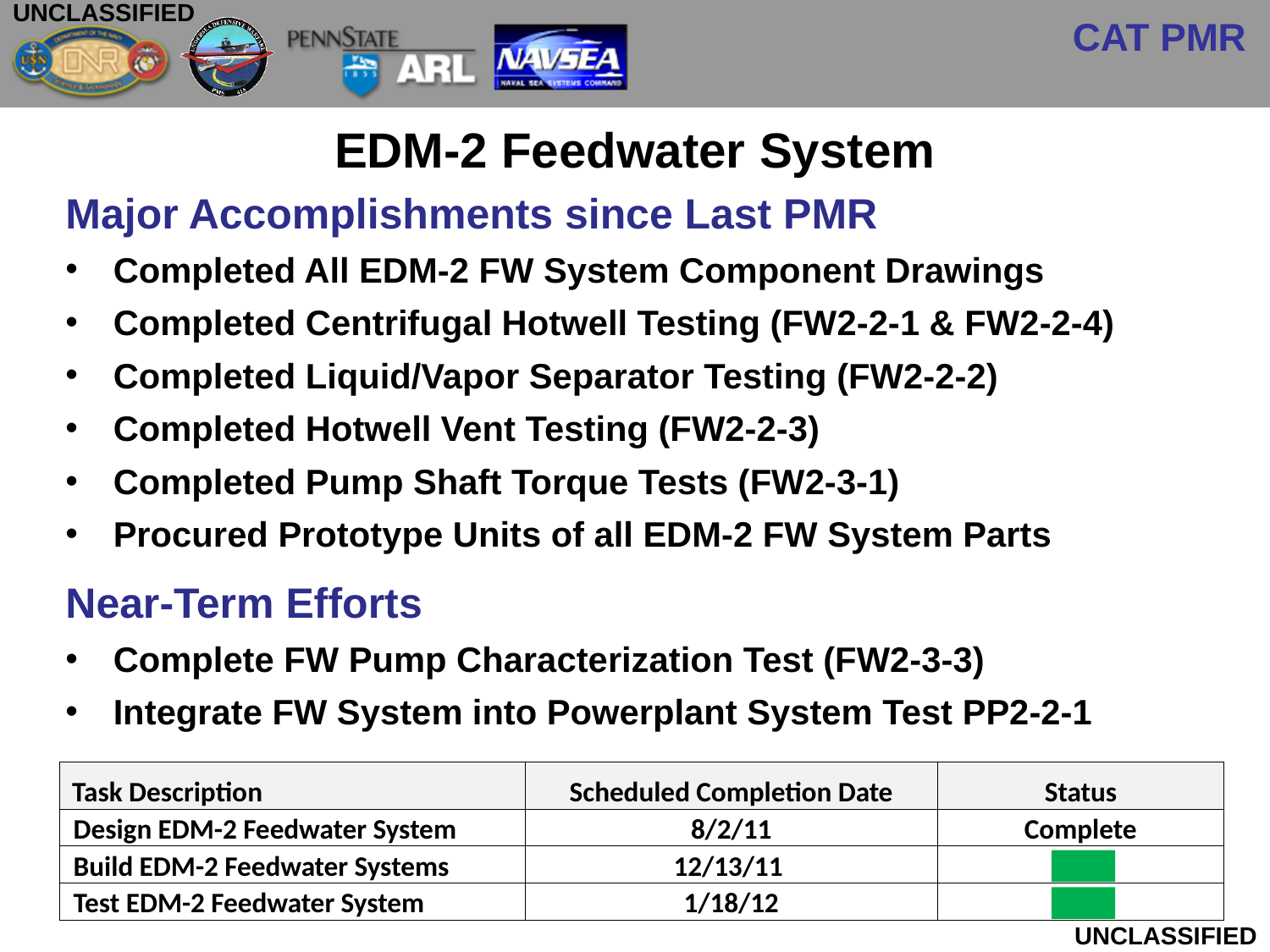

# EDM-2 Feedwater System
Major Accomplishments since Last PMR
Completed All EDM-2 FW System Component Drawings
Completed Centrifugal Hotwell Testing (FW2-2-1 & FW2-2-4)
Completed Liquid/Vapor Separator Testing (FW2-2-2)
Completed Hotwell Vent Testing (FW2-2-3)
Completed Pump Shaft Torque Tests (FW2-3-1)
Procured Prototype Units of all EDM-2 FW System Parts
Near-Term Efforts
Complete FW Pump Characterization Test (FW2-3-3)
Integrate FW System into Powerplant System Test PP2-2-1
| Task Description | Scheduled Completion Date | Status |
| --- | --- | --- |
| Design EDM-2 Feedwater System | 8/2/11 | Complete |
| Build EDM-2 Feedwater Systems | 12/13/11 |  |
| Test EDM-2 Feedwater System | 1/18/12 |  |